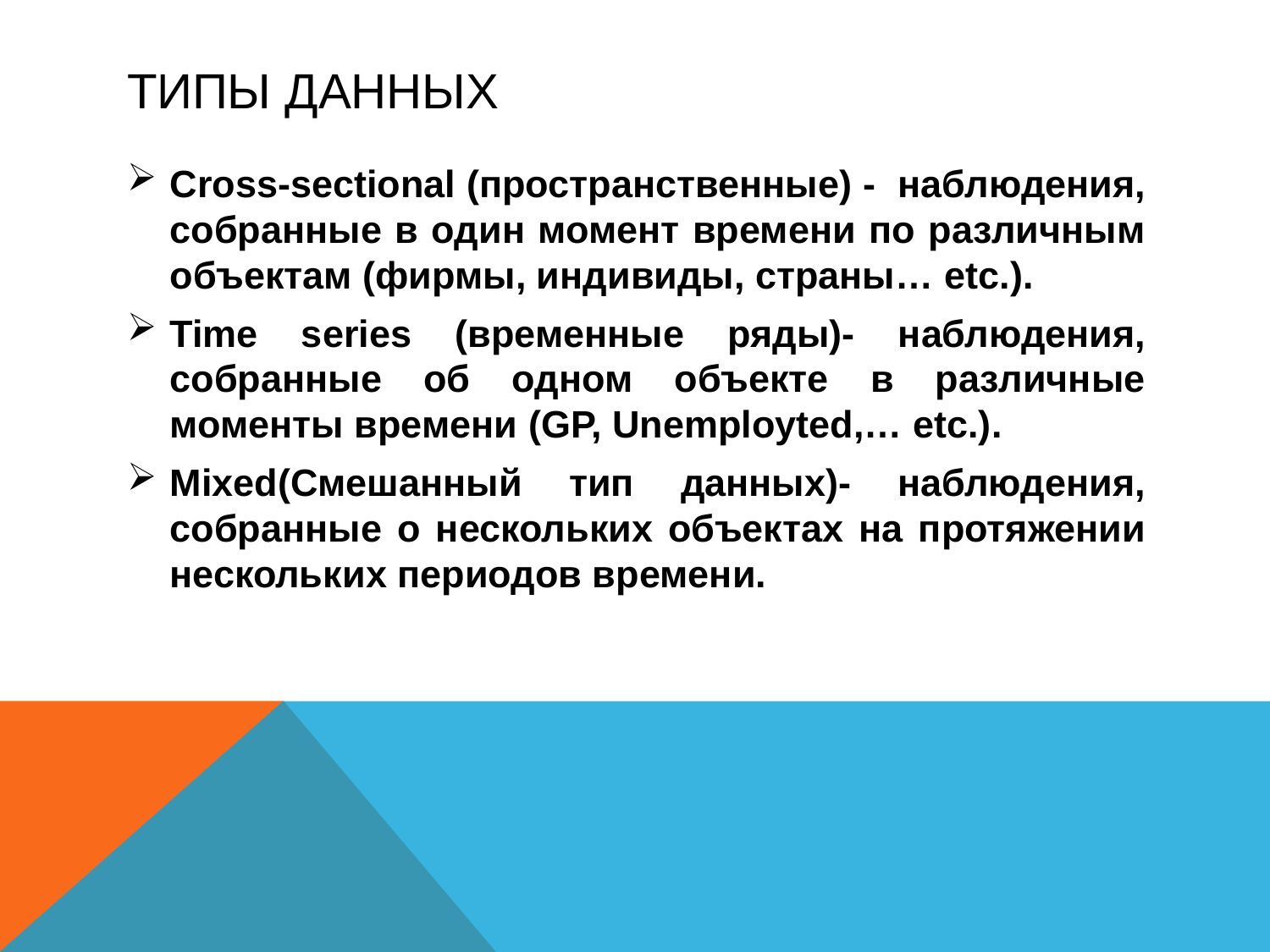

# ТИПЫ ДАННЫХ
Cross-sectional (пространственные) -  наблюдения, собранные в один момент времени по различным объектам (фирмы, индивиды, страны… etc.).
Time series (временные ряды)- наблюдения, собранные об одном объекте в различные моменты времени (GP, Unemployted,… etc.).
Mixed(Смешанный тип данных)- наблюдения, собранные о нескольких объектах на протяжении нескольких периодов времени.